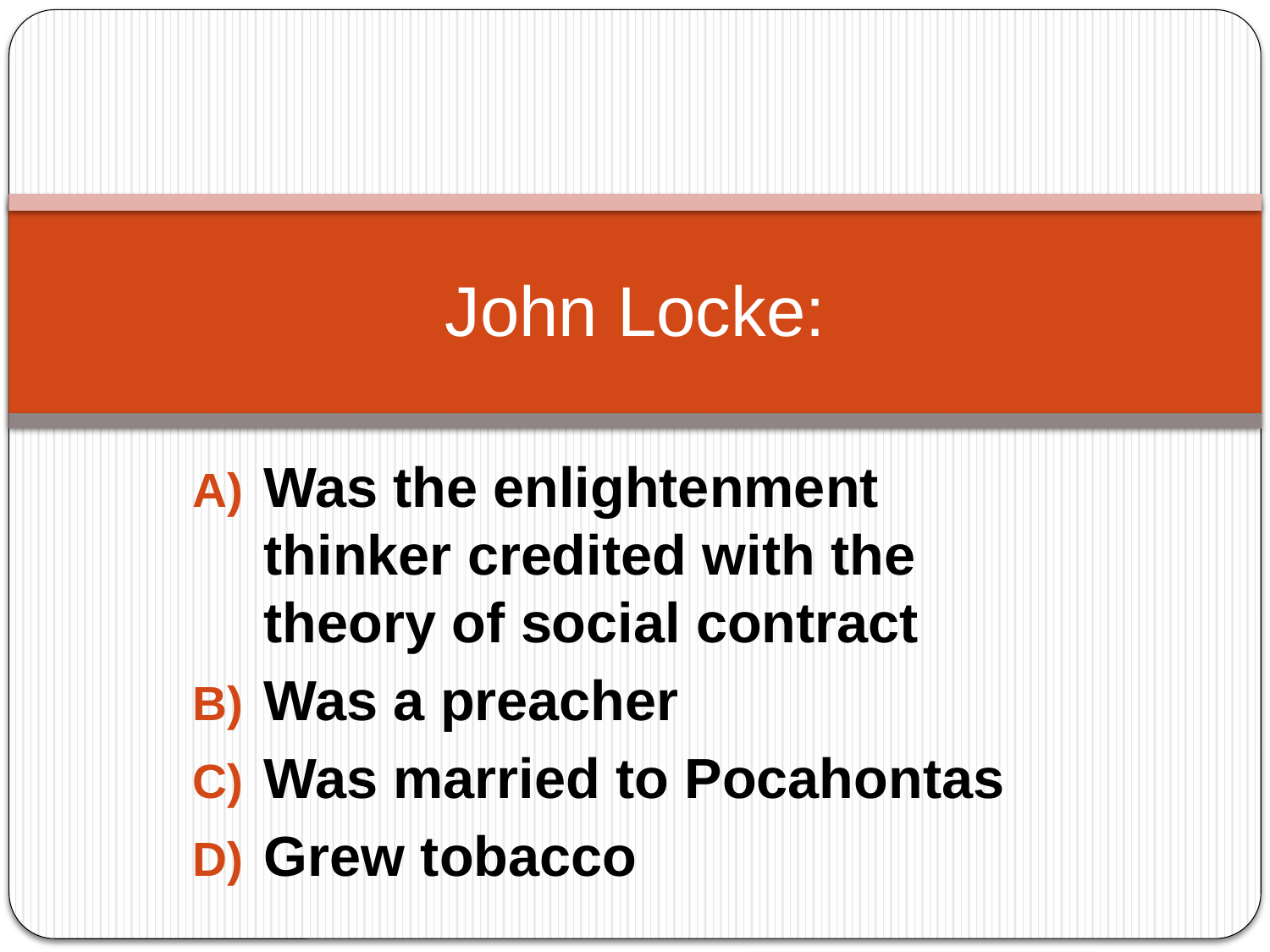

# John Locke:
Was the enlightenment thinker credited with the theory of social contract
Was a preacher
Was married to Pocahontas
Grew tobacco